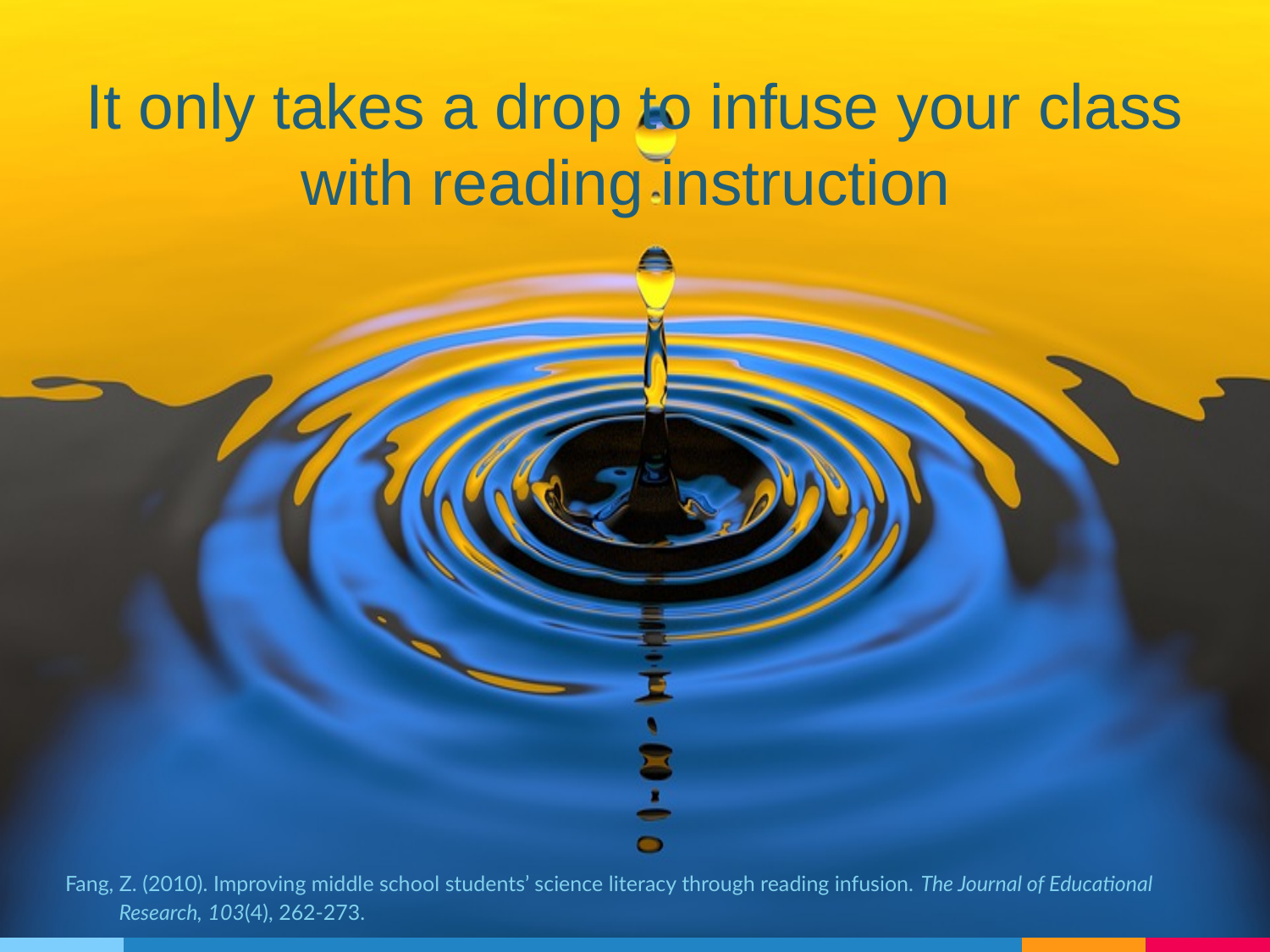

# It only takes a drop to infuse your class with reading instruction
Fang, Z. (2010). Improving middle school students’ science literacy through reading infusion. The Journal of Educational
Research, 103(4), 262-273.